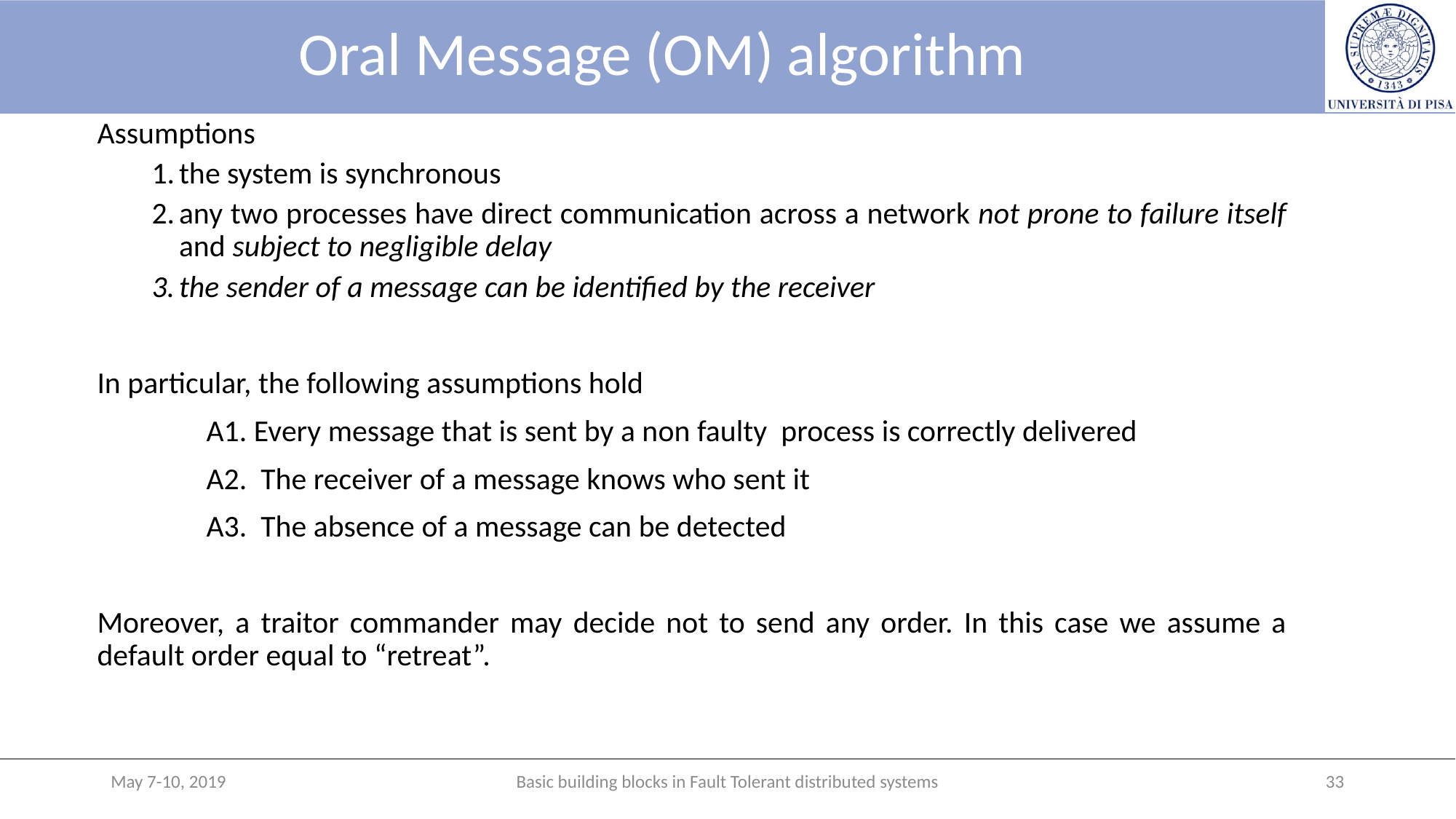

# Oral Message (OM) algorithm
Assumptions
the system is synchronous
any two processes have direct communication across a network not prone to failure itself and subject to negligible delay
the sender of a message can be identified by the receiver

In particular, the following assumptions hold
	A1. Every message that is sent by a non faulty  process is correctly delivered
	A2.  The receiver of a message knows who sent it
	A3.  The absence of a message can be detected

Moreover, a traitor commander may decide not to send any order. In this case we assume a default order equal to “retreat”.

May 7-10, 2019
Basic building blocks in Fault Tolerant distributed systems
33